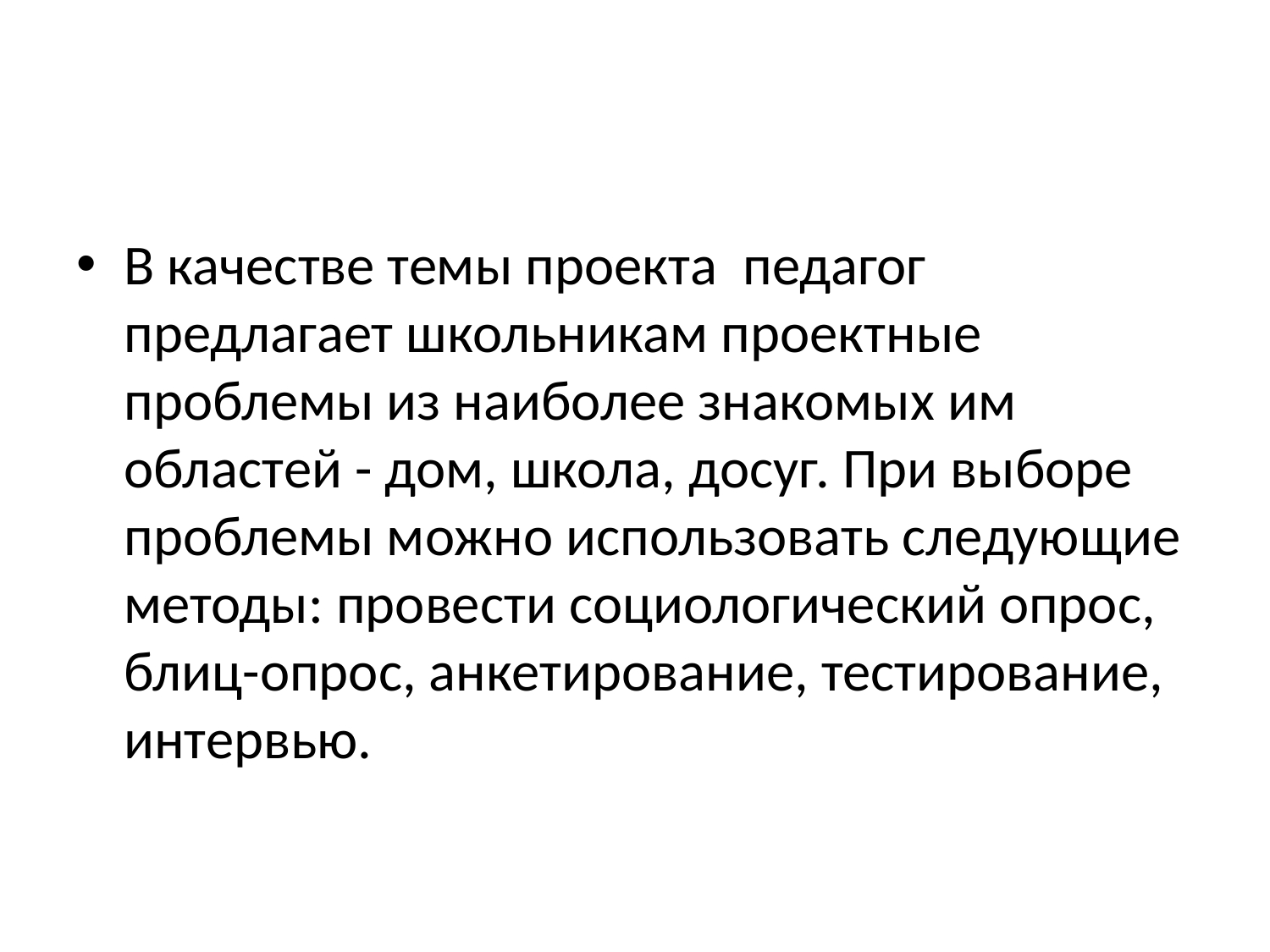

#
В качестве темы проекта  педагог предлагает школьникам проектные проблемы из наиболее знакомых им областей - дом, школа, досуг. При выборе проблемы можно использовать следующие методы: провести социологический опрос, блиц-опрос, анкетирование, тестирование, интервью.